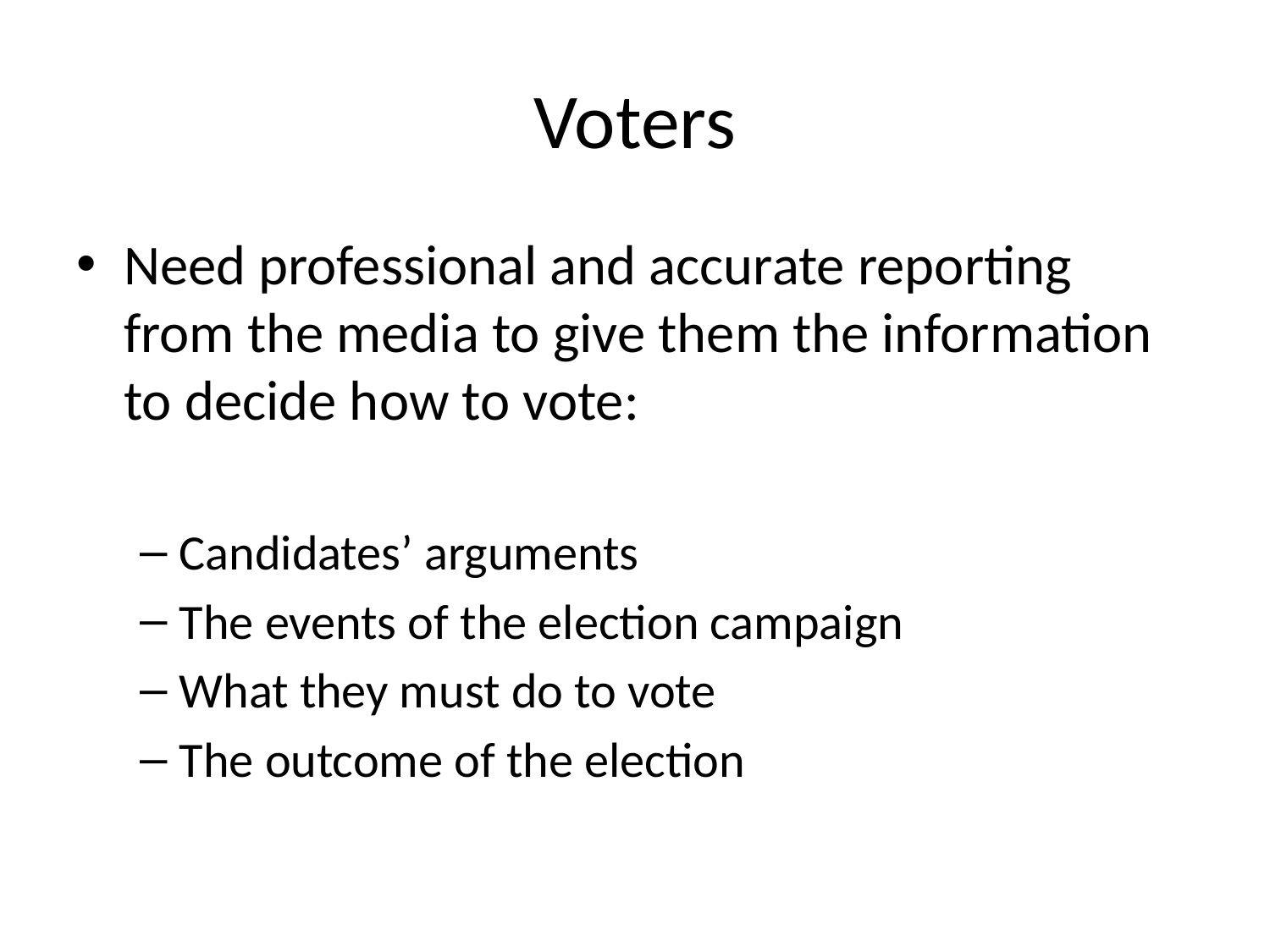

# Voters
Need professional and accurate reporting from the media to give them the information to decide how to vote:

Candidates’ arguments
The events of the election campaign
What they must do to vote
The outcome of the election